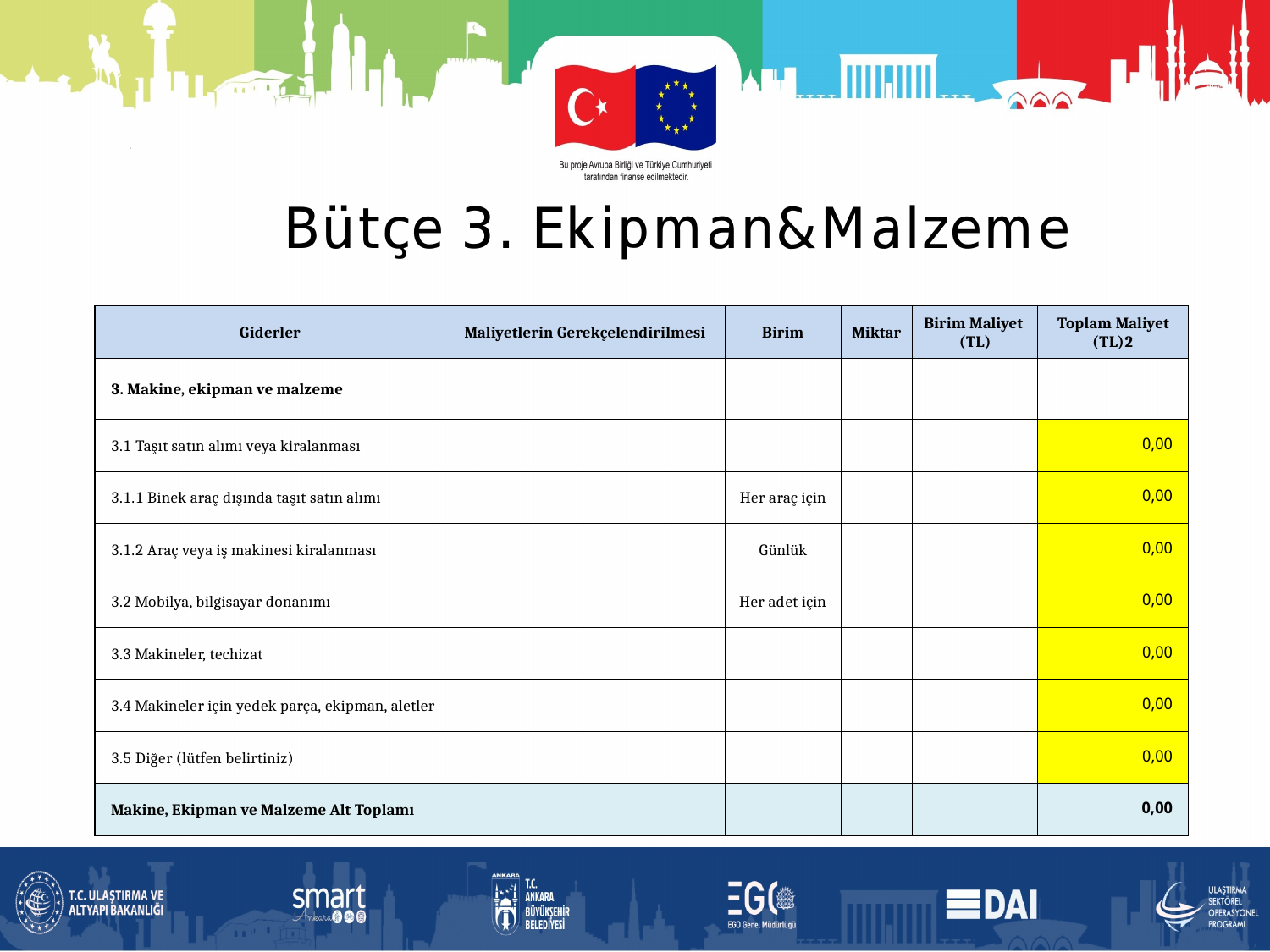

Bütçe 3. Ekipman&Malzeme
| Giderler | Maliyetlerin Gerekçelendirilmesi | Birim | Miktar | Birim Maliyet (TL) | Toplam Maliyet (TL)2 |
| --- | --- | --- | --- | --- | --- |
| 3. Makine, ekipman ve malzeme |  |  |  |  |  |
| 3.1 Taşıt satın alımı veya kiralanması |  |  |  |  | 0,00 |
| 3.1.1 Binek araç dışında taşıt satın alımı |  | Her araç için |  |  | 0,00 |
| 3.1.2 Araç veya iş makinesi kiralanması |  | Günlük |  |  | 0,00 |
| 3.2 Mobilya, bilgisayar donanımı |  | Her adet için |  |  | 0,00 |
| 3.3 Makineler, techizat |  |  |  |  | 0,00 |
| 3.4 Makineler için yedek parça, ekipman, aletler |  |  |  |  | 0,00 |
| 3.5 Diğer (lütfen belirtiniz) |  |  |  |  | 0,00 |
| Makine, Ekipman ve Malzeme Alt Toplamı |  |  |  |  | 0,00 |